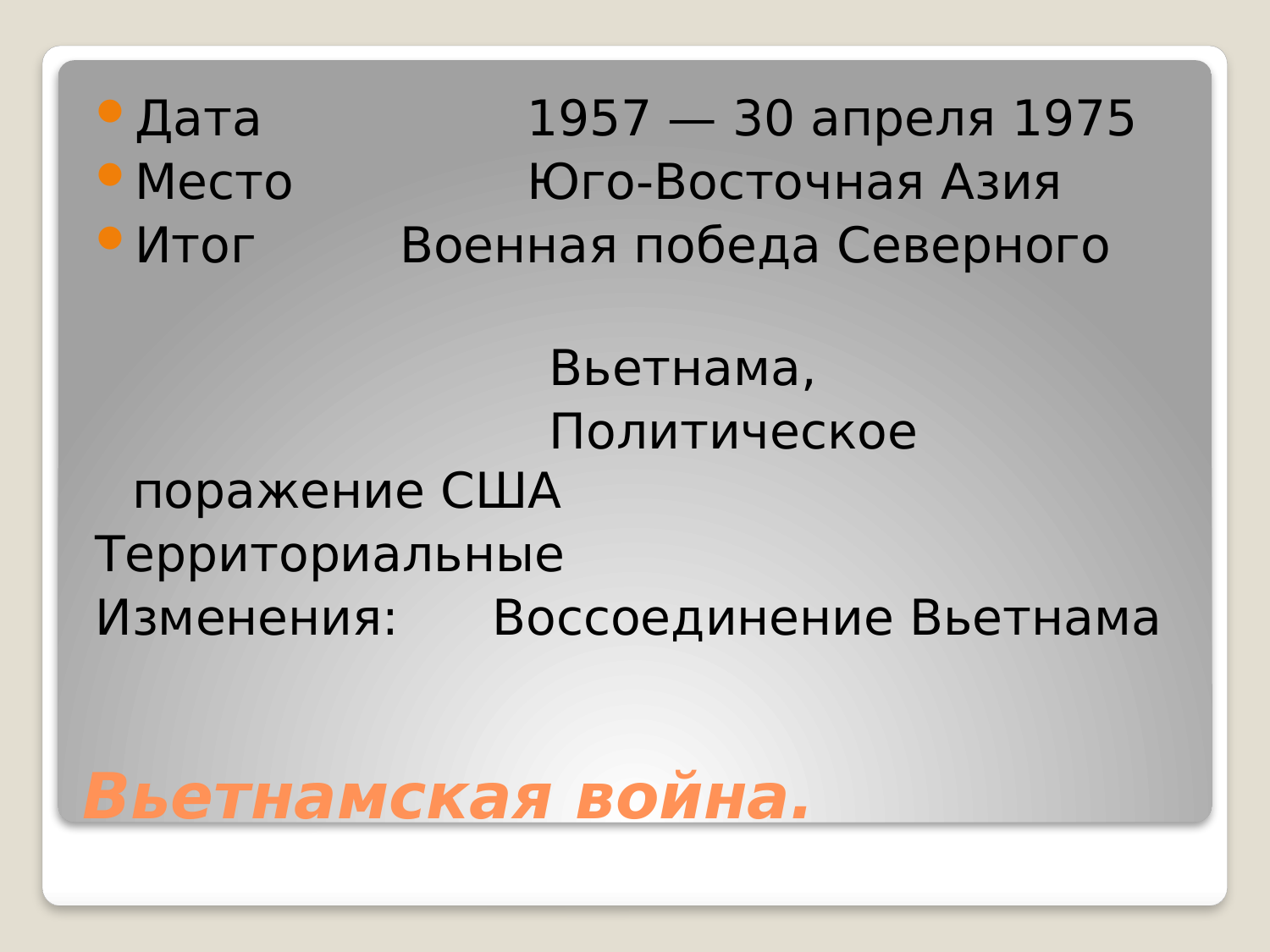

Дата	         1957 — 30 апреля 1975
Место	         Юго-Восточная Азия
Итог	         Военная победа Северного
                             Вьетнама,
                             Политическое поражение США
Территориальные
Изменения:      Воссоединение Вьетнама
# Вьетнамская война.